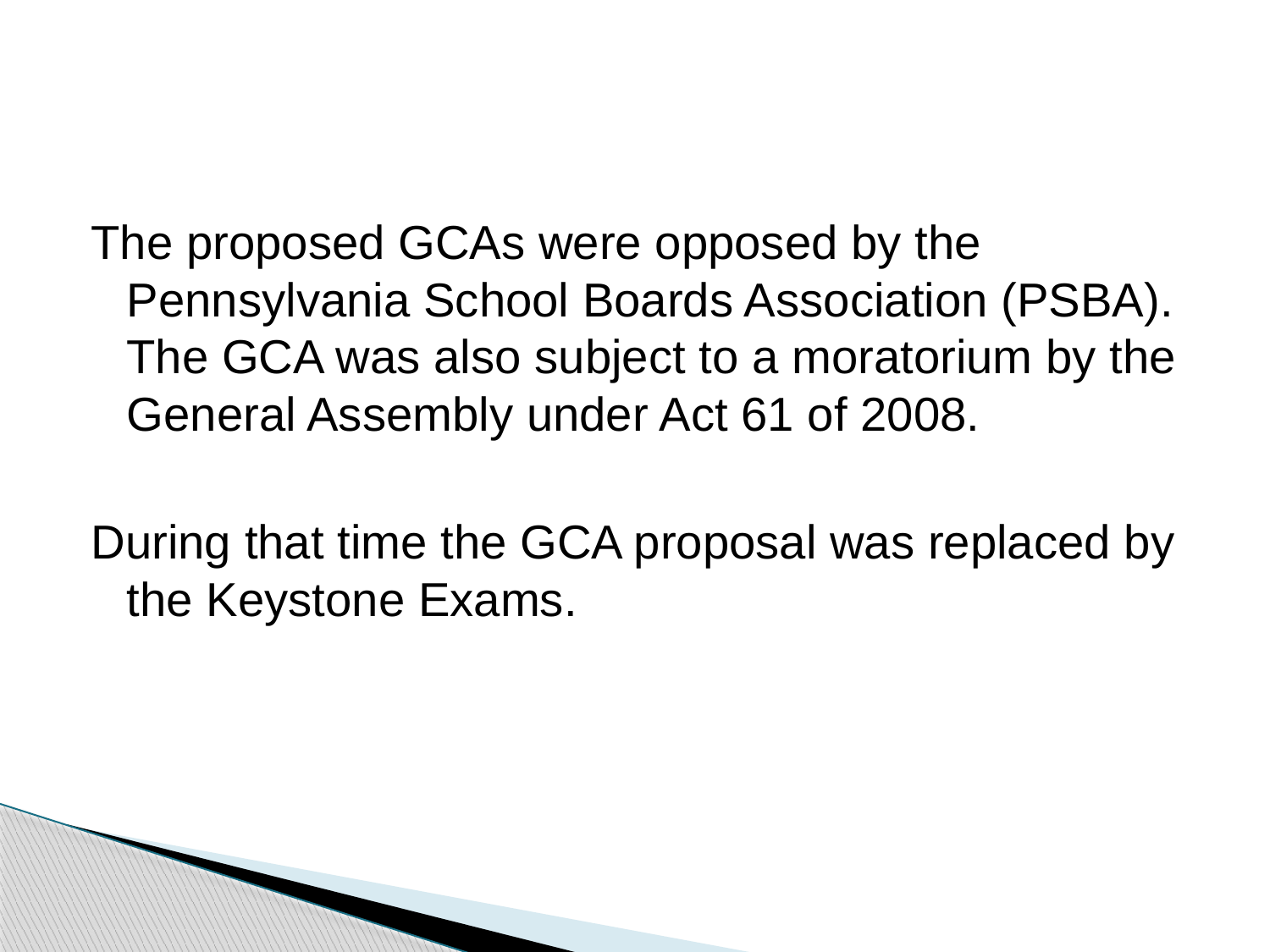

#
The proposed GCAs were opposed by the Pennsylvania School Boards Association (PSBA). The GCA was also subject to a moratorium by the General Assembly under Act 61 of 2008.

During that time the GCA proposal was replaced by the Keystone Exams.